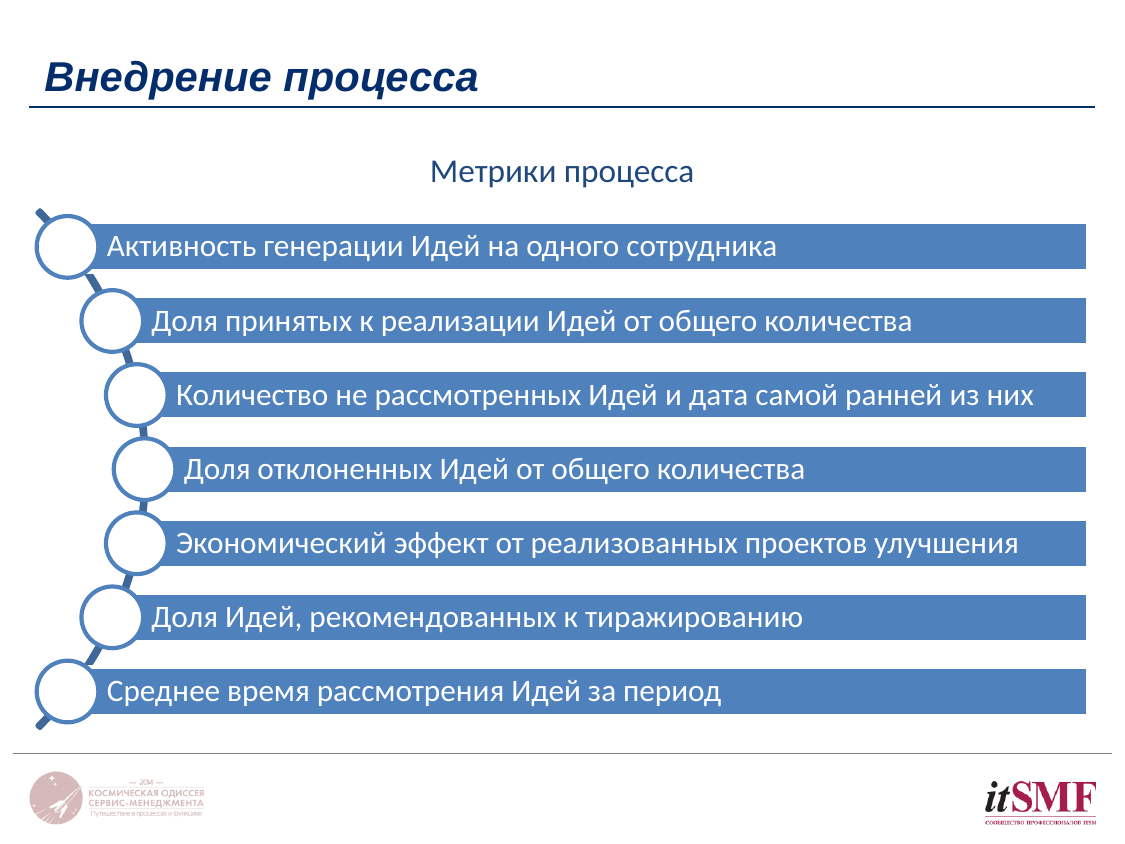

# Внедрение процесса
Метрики процесса
Активность генерации Идей на одного сотрудника
Доля принятых к реализации Идей от общего количества
Количество не рассмотренных Идей и дата самой ранней из них
Доля отклоненных Идей от общего количества
Экономический эффект от реализованных проектов улучшения
Доля Идей, рекомендованных к тиражированию
Среднее время рассмотрения Идей за период